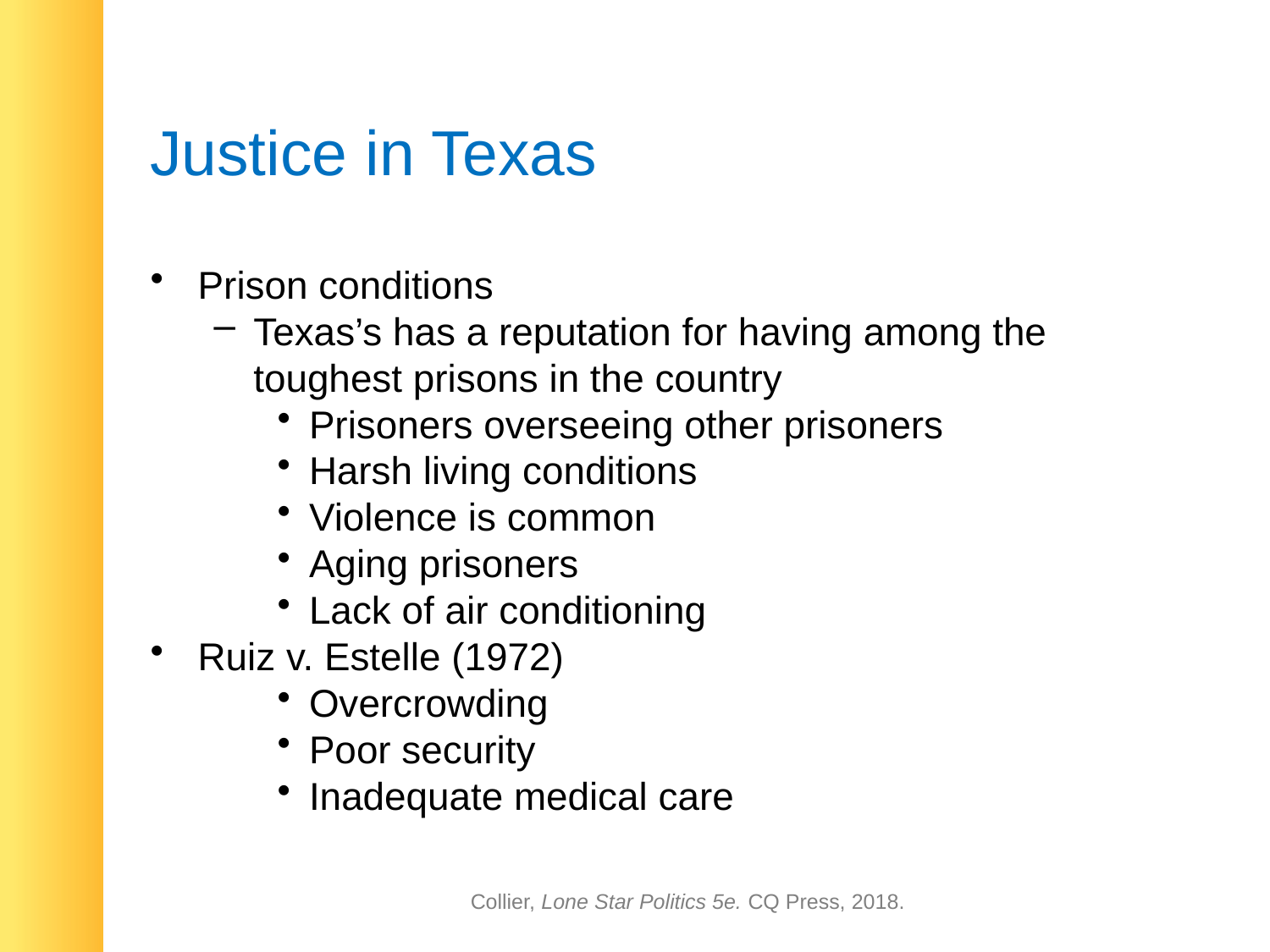

# Justice in Texas
Prison conditions
Texas’s has a reputation for having among the toughest prisons in the country
Prisoners overseeing other prisoners
Harsh living conditions
Violence is common
Aging prisoners
Lack of air conditioning
Ruiz v. Estelle (1972)
Overcrowding
Poor security
Inadequate medical care
Collier, Lone Star Politics 5e. CQ Press, 2018.